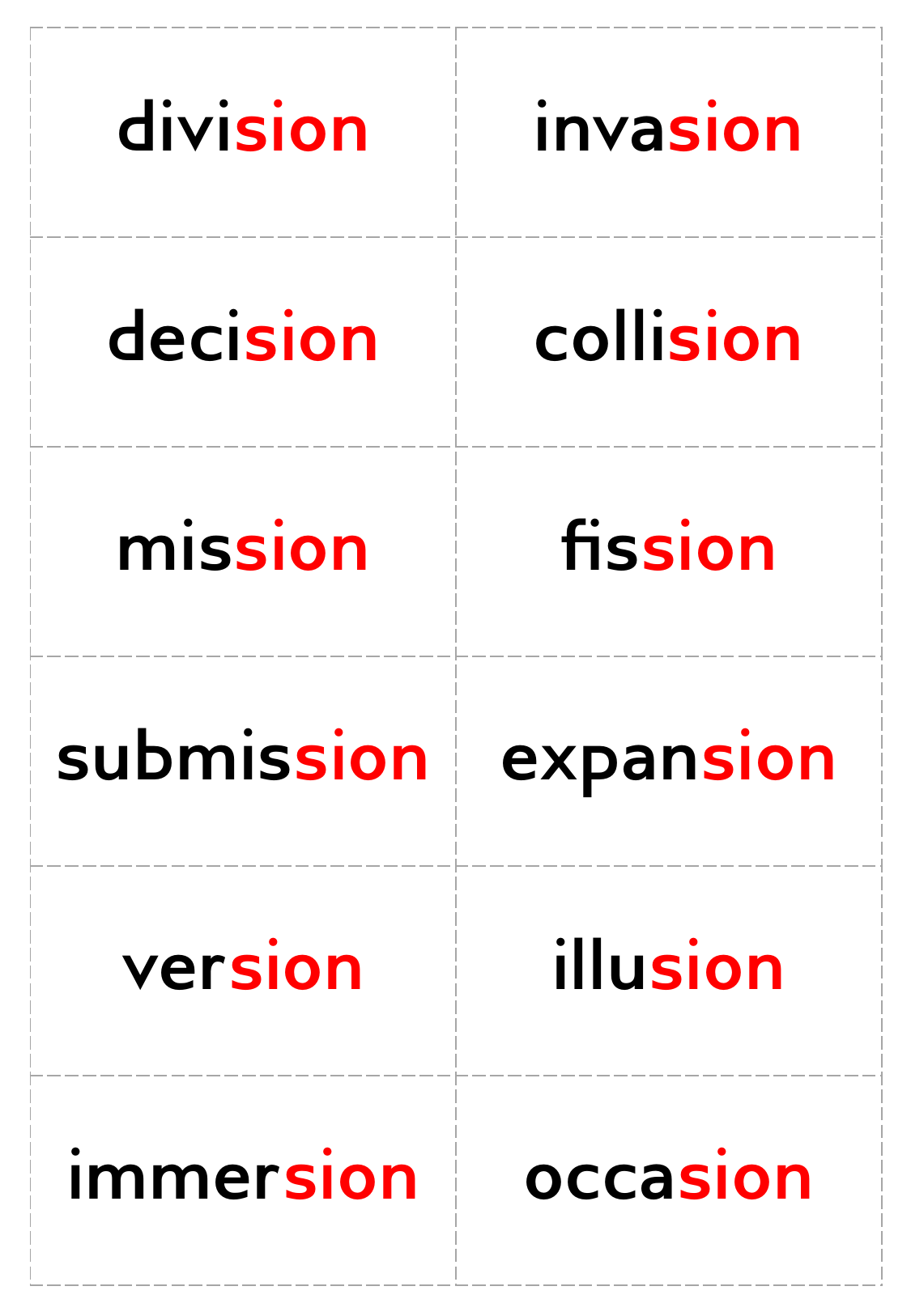

| division | invasion |
| --- | --- |
| decision | collision |
| mission | fission |
| submission | expansion |
| version | illusion |
| immersion | occasion |